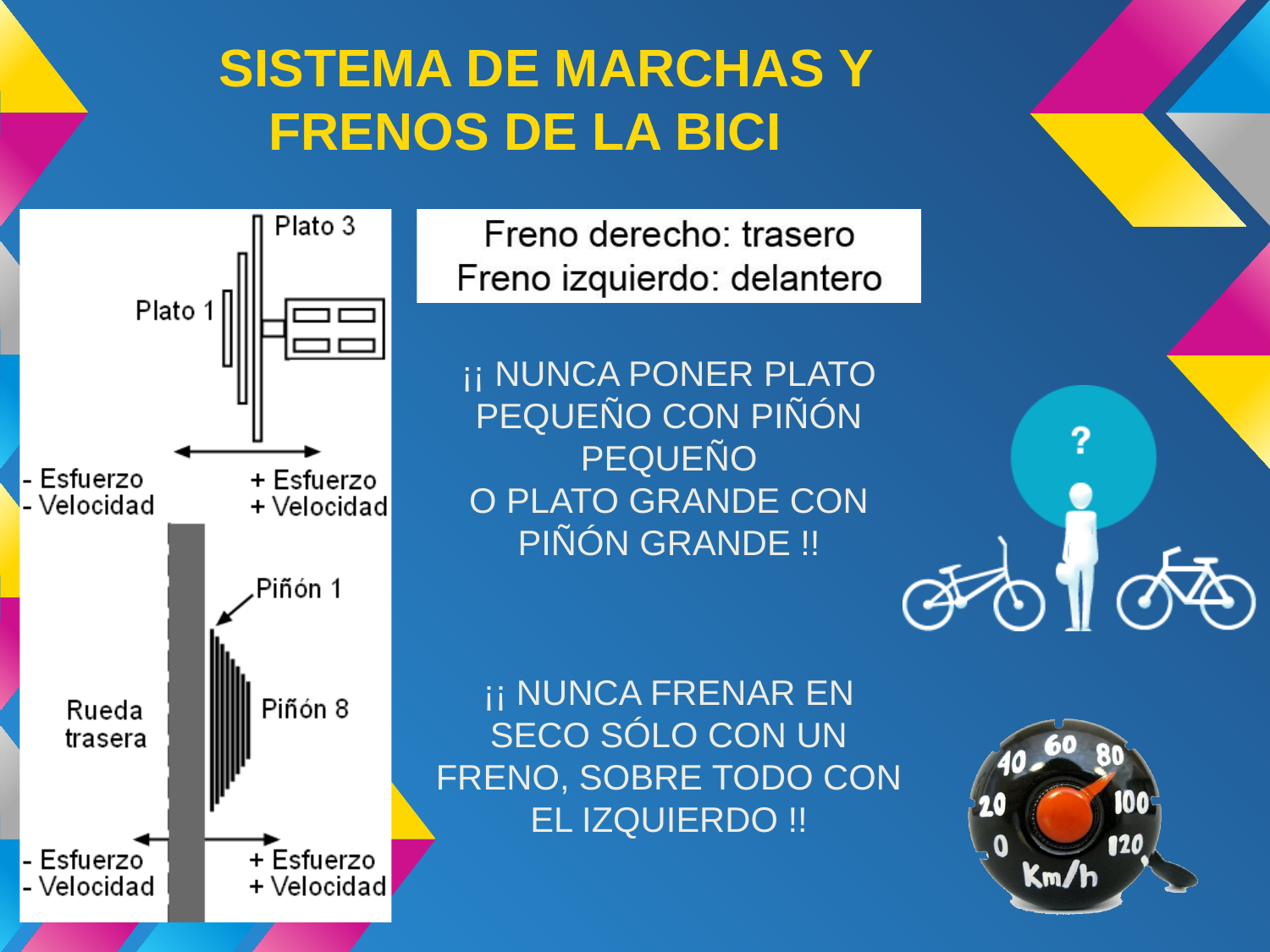

# SISTEMA DE MARCHAS Y FRENOS DE LA BICI

¡¡ NUNCA PONER PLATO PEQUEÑO CON PIÑÓN PEQUEÑO
O PLATO GRANDE CON PIÑÓN GRANDE !!

¡¡ NUNCA FRENAR EN SECO SÓLO CON UN FRENO, SOBRE TODO CON EL IZQUIERDO !!